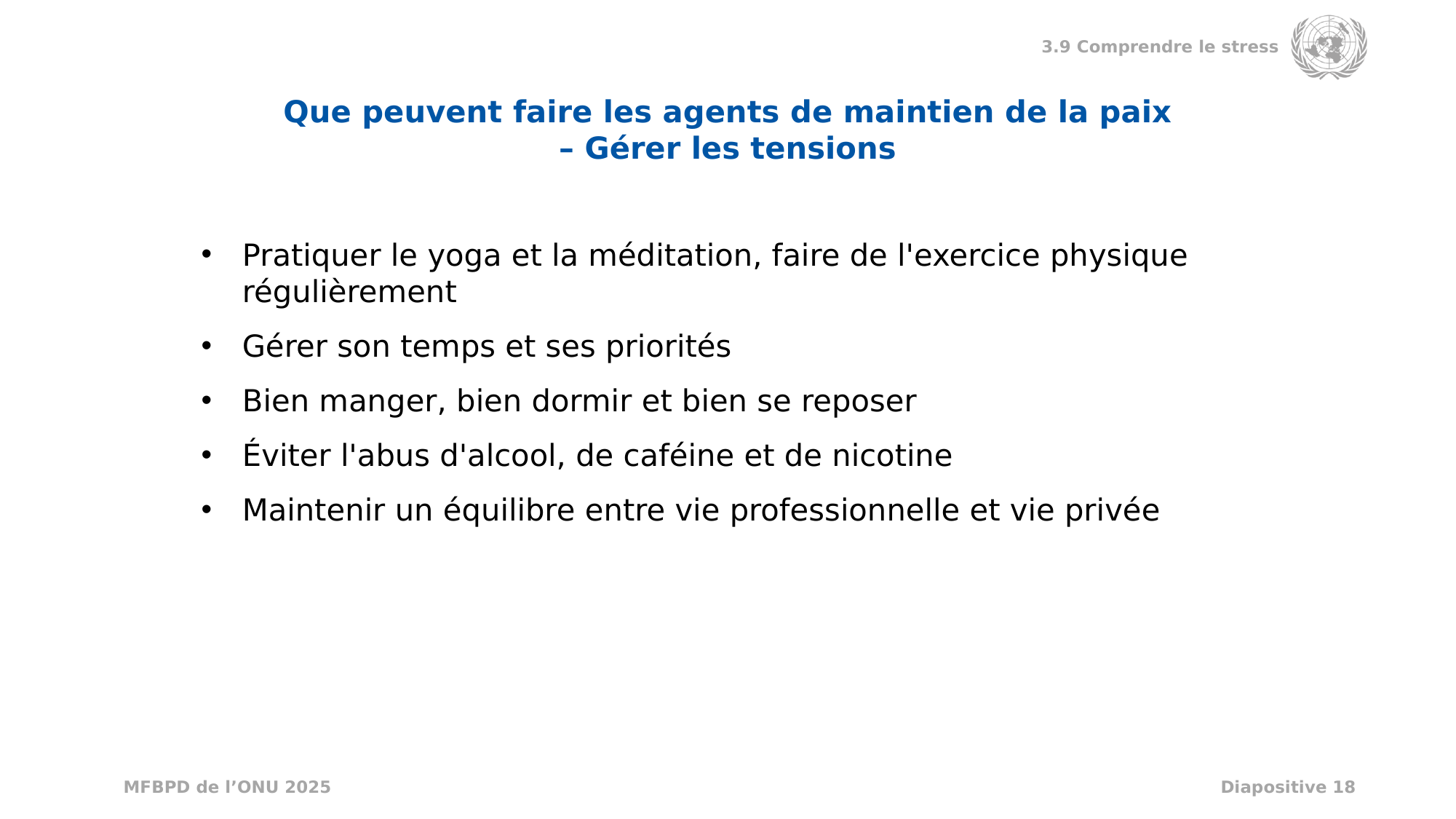

Que peuvent faire les agents de maintien de la paix
– Gérer les tensions
Pratiquer le yoga et la méditation, faire de l'exercice physique régulièrement
Gérer son temps et ses priorités
Bien manger, bien dormir et bien se reposer
Éviter l'abus d'alcool, de caféine et de nicotine
Maintenir un équilibre entre vie professionnelle et vie privée